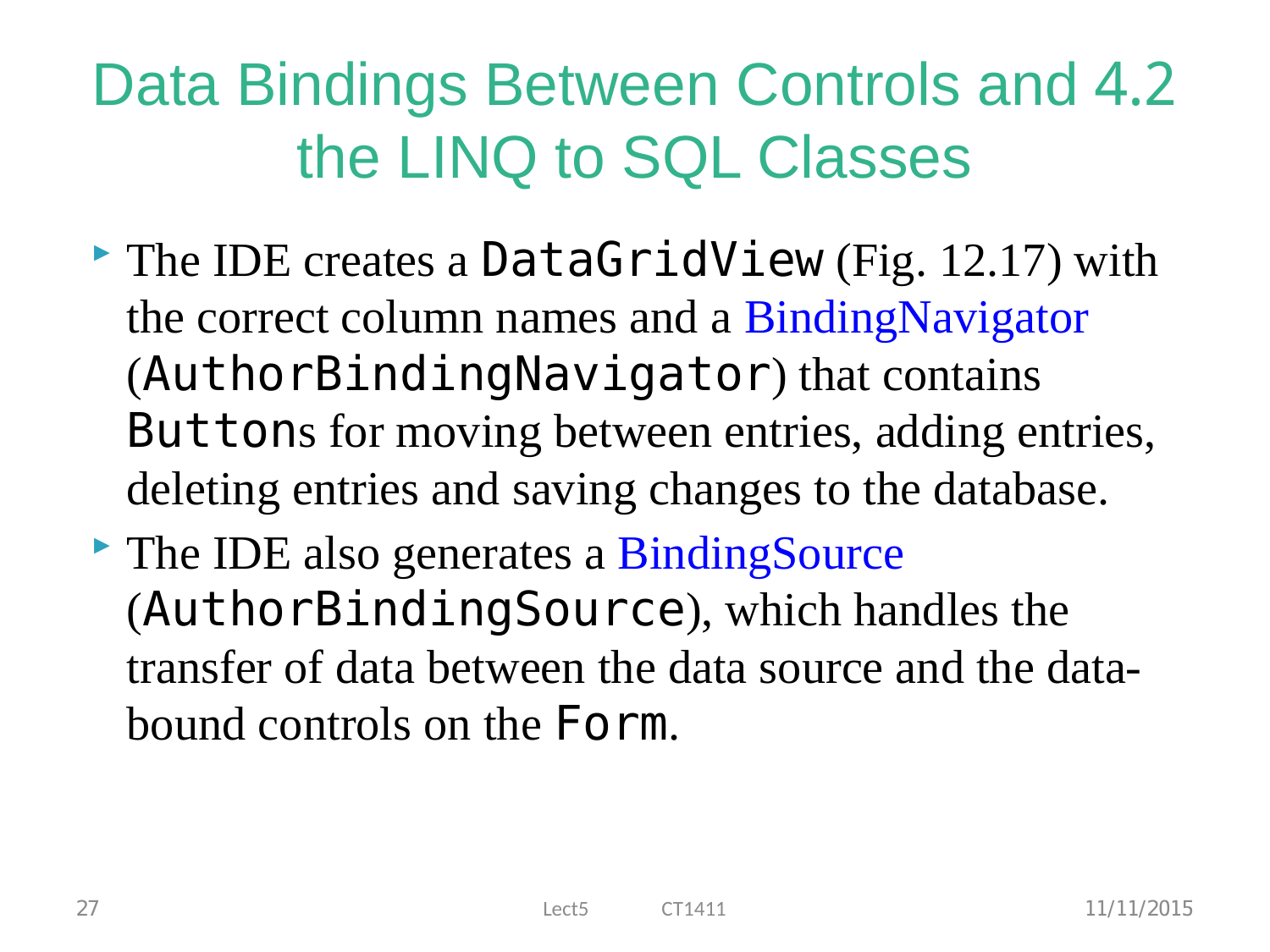

# 4.2 Data Bindings Between Controls and the LINQ to SQL Classes
The IDE creates a DataGridView (Fig. 12.17) with the correct column names and a BindingNavigator (AuthorBindingNavigator) that contains Buttons for moving between entries, adding entries, deleting entries and saving changes to the database.
The IDE also generates a BindingSource (AuthorBindingSource), which handles the transfer of data between the data source and the data-bound controls on the Form.

27
Lect5               CT1411
11/11/2015